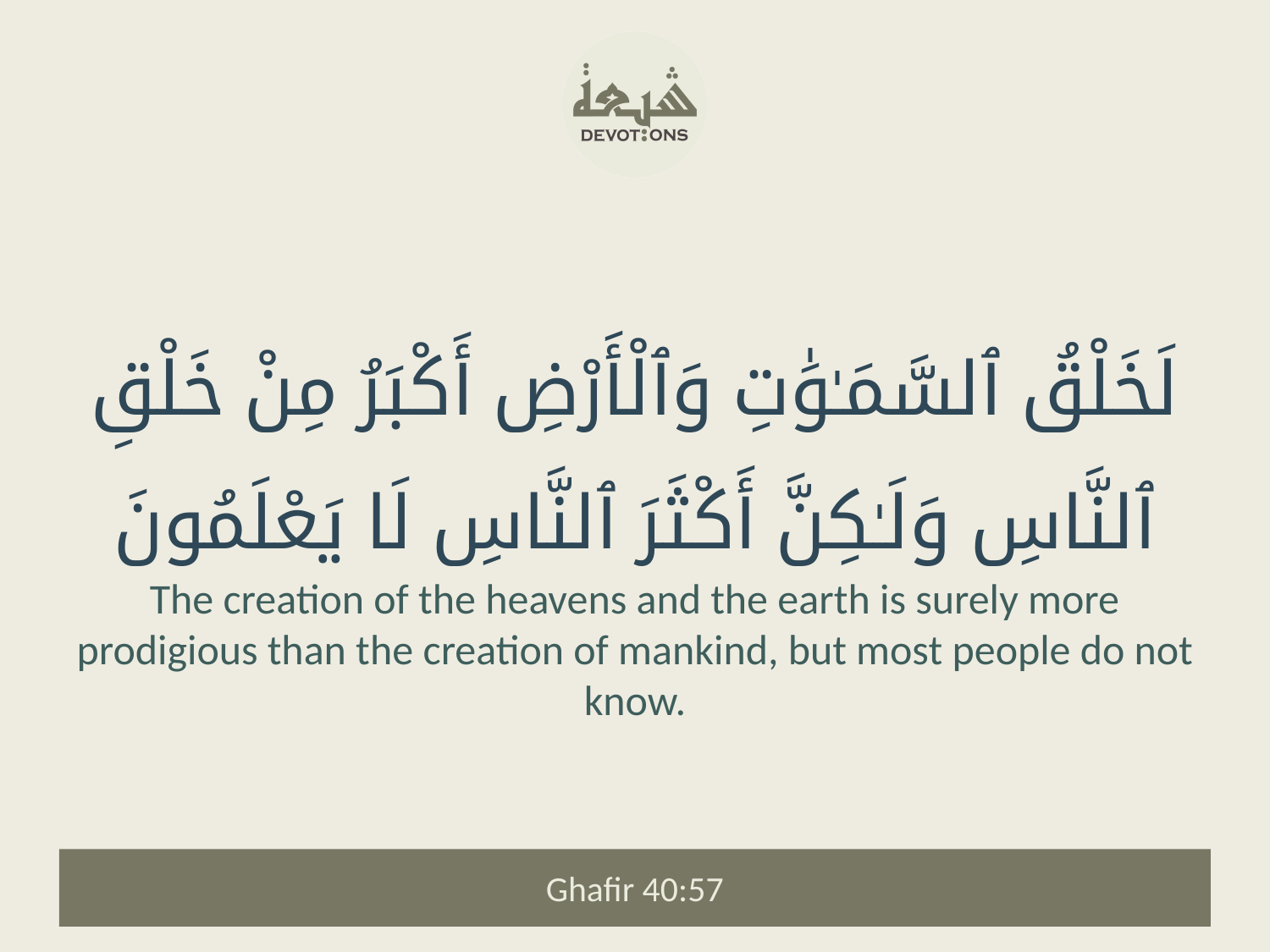

لَخَلْقُ ٱلسَّمَـٰوَٰتِ وَٱلْأَرْضِ أَكْبَرُ مِنْ خَلْقِ ٱلنَّاسِ وَلَـٰكِنَّ أَكْثَرَ ٱلنَّاسِ لَا يَعْلَمُونَ
The creation of the heavens and the earth is surely more prodigious than the creation of mankind, but most people do not know.
Ghafir 40:57